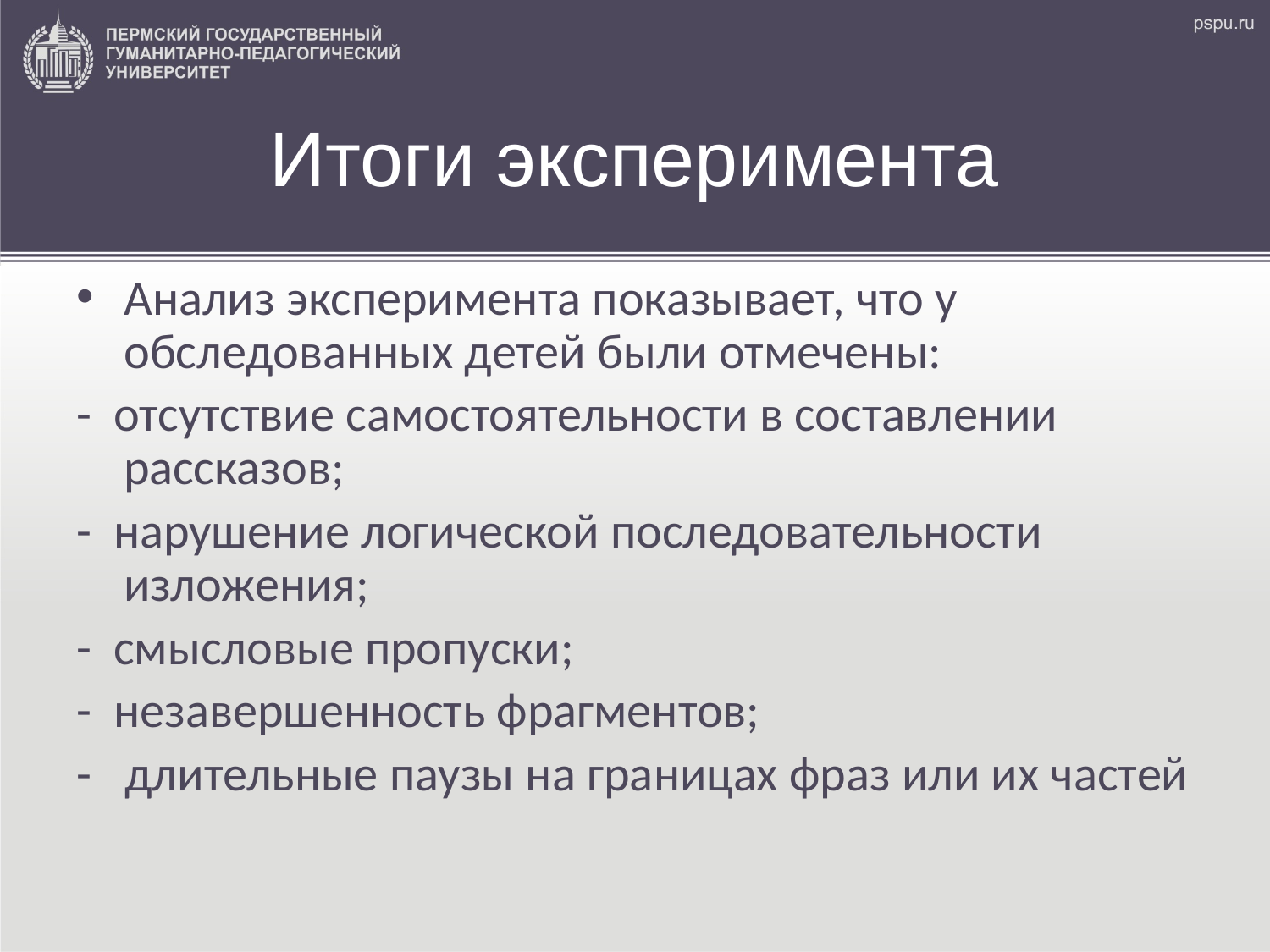

# Итоги эксперимента
Анализ эксперимента показывает, что у обследованных детей были отмечены:
-  отсутствие самостоятельности в составлении рассказов;
-  нарушение логической последовательности изложения;
-  смысловые пропуски;
-  незавершенность фрагментов;
-   длительные паузы на границах фраз или их частей